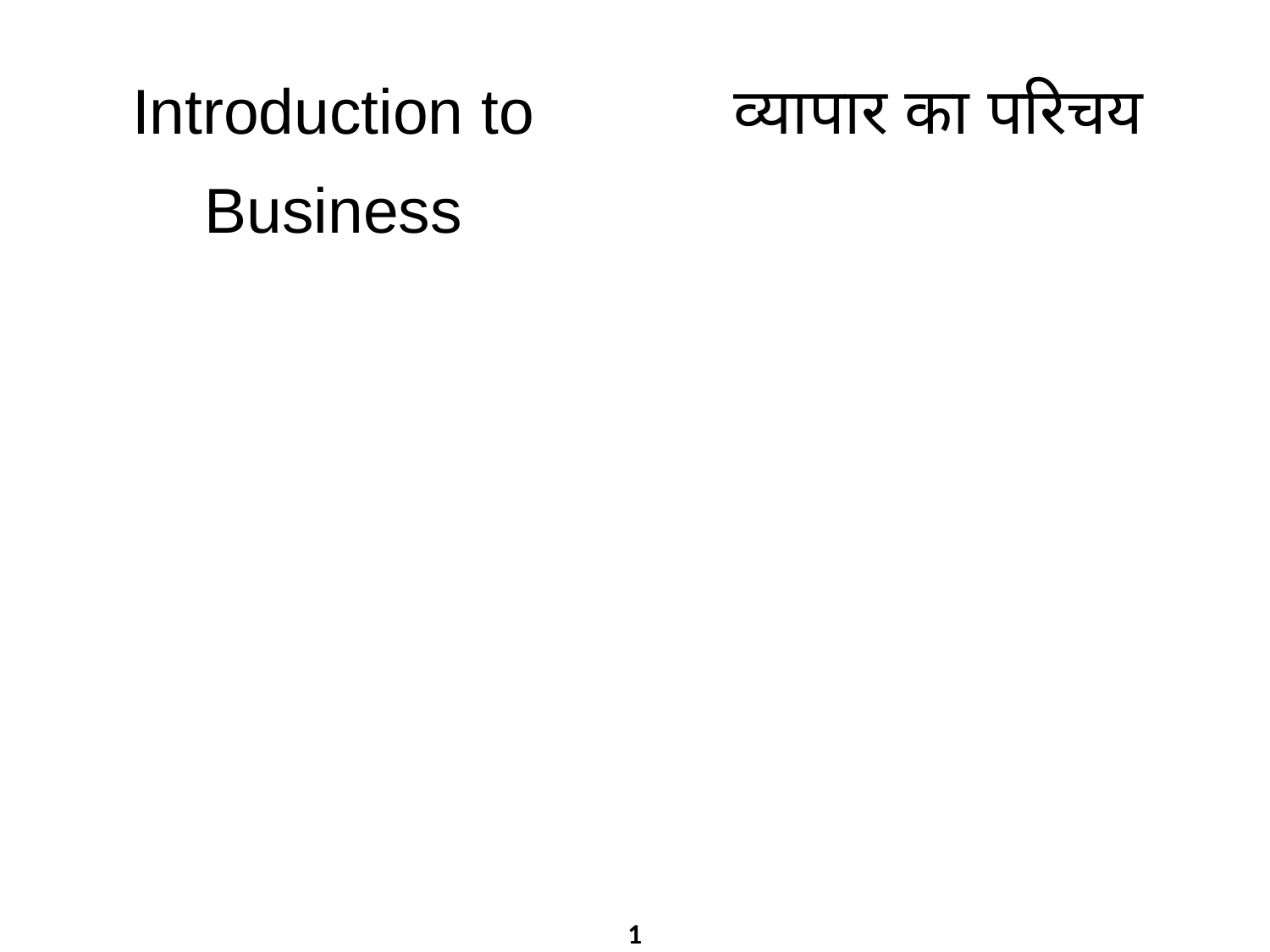

Introduction to Business

व्यापार का परिचय
1